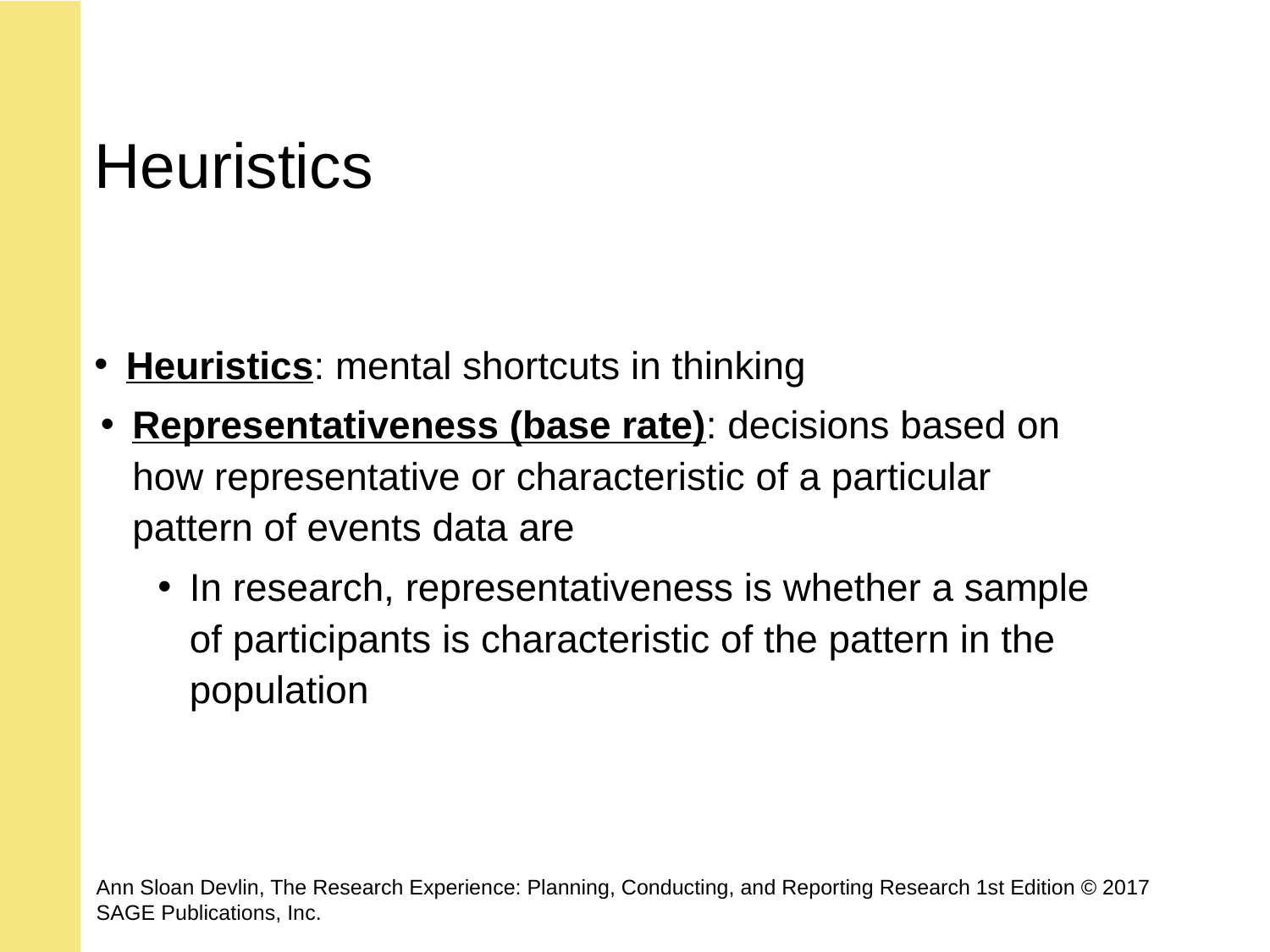

# Heuristics
Heuristics: mental shortcuts in thinking
Representativeness (base rate): decisions based on how representative or characteristic of a particular pattern of events data are
In research, representativeness is whether a sample of participants is characteristic of the pattern in the population